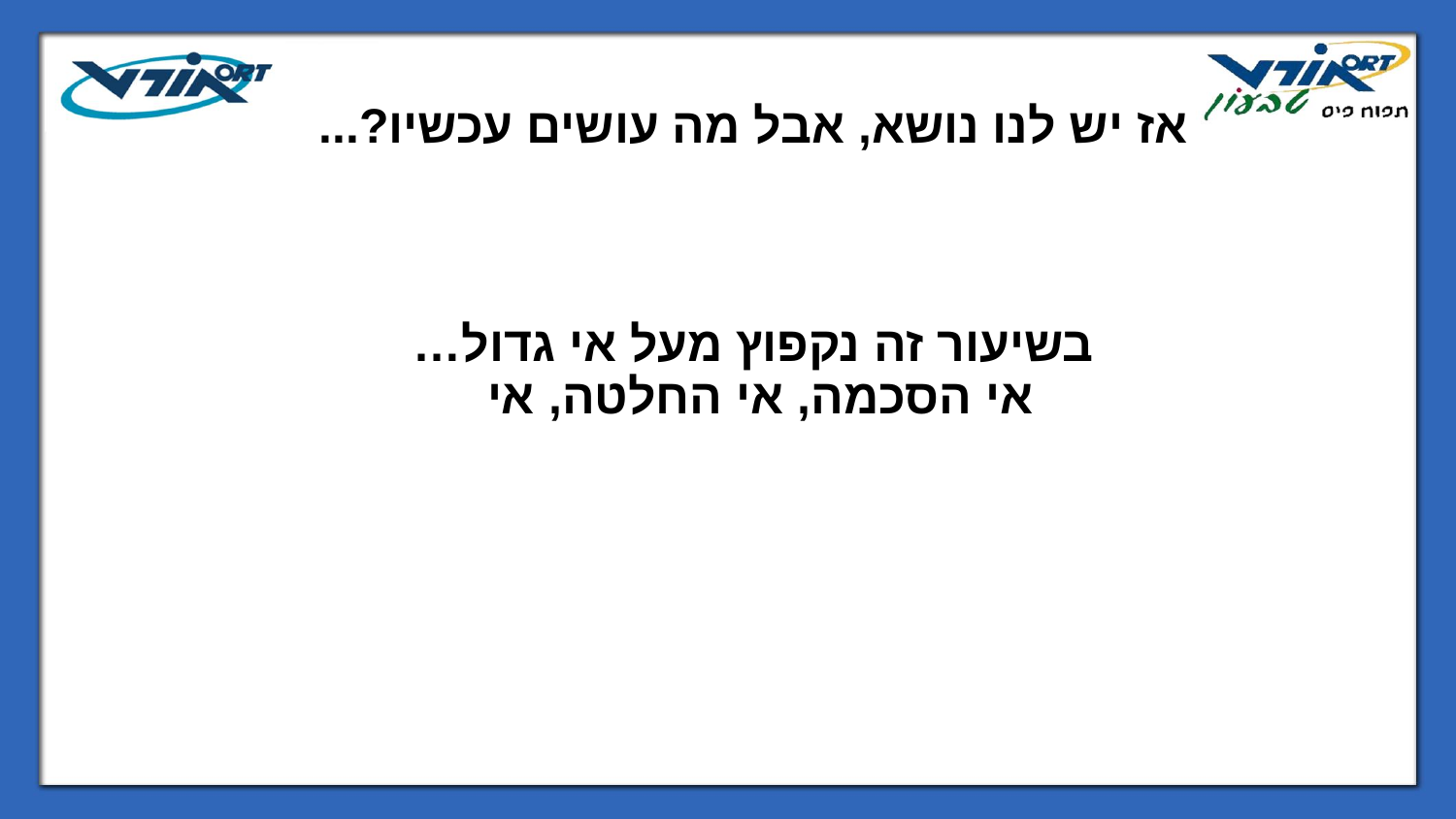

אז יש לנו נושא, אבל מה עושים עכשיו?...

בשיעור זה נקפוץ מעל אי גדול…
אי הסכמה, אי החלטה, אי